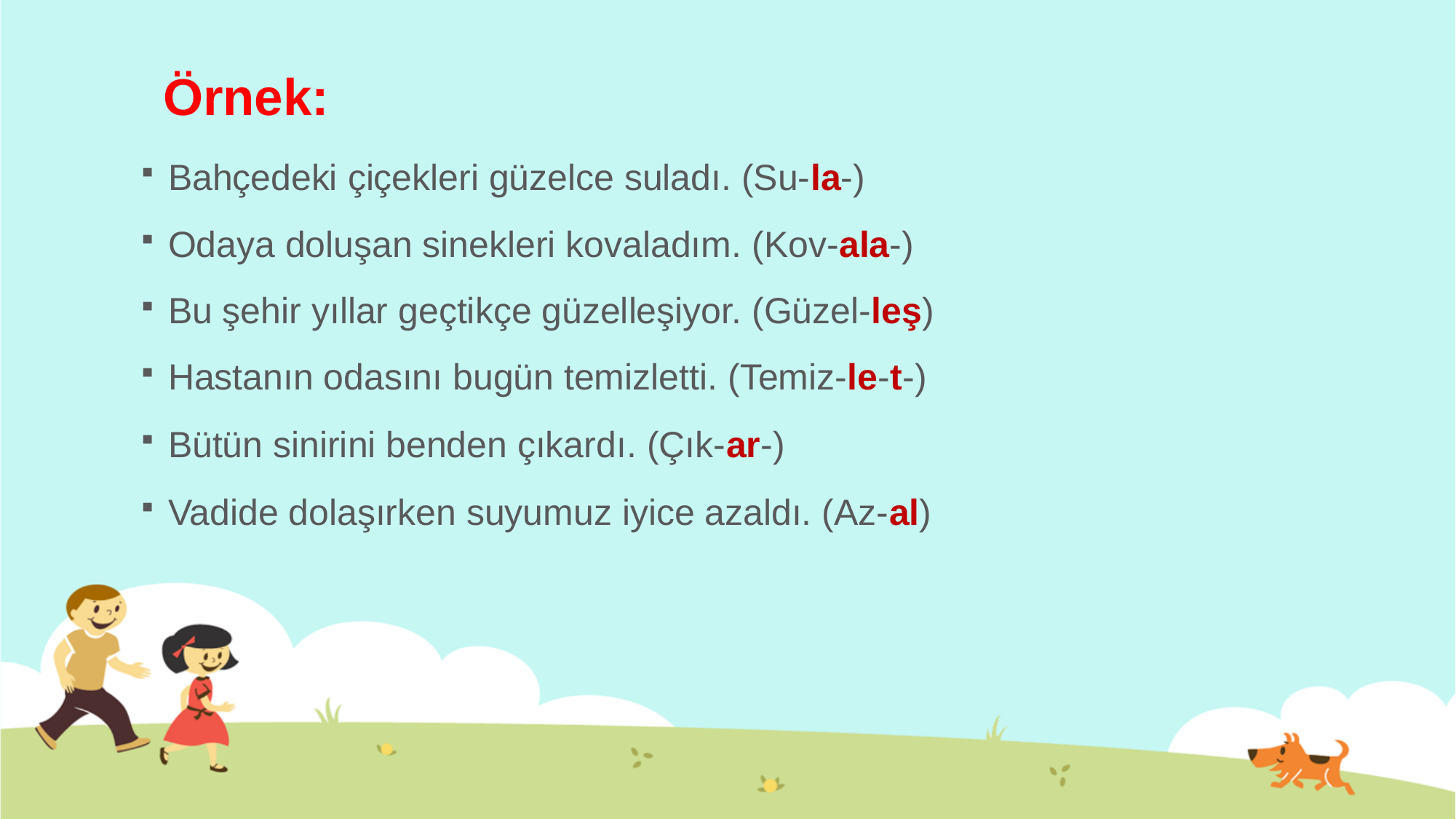

# Örnek:
Bahçedeki çiçekleri güzelce suladı. (Su-la-)
Odaya doluşan sinekleri kovaladım. (Kov-ala-)
Bu şehir yıllar geçtikçe güzelleşiyor. (Güzel-leş)
Hastanın odasını bugün temizletti. (Temiz-le-t-)
Bütün sinirini benden çıkardı. (Çık-ar-)
Vadide dolaşırken suyumuz iyice azaldı. (Az-al)